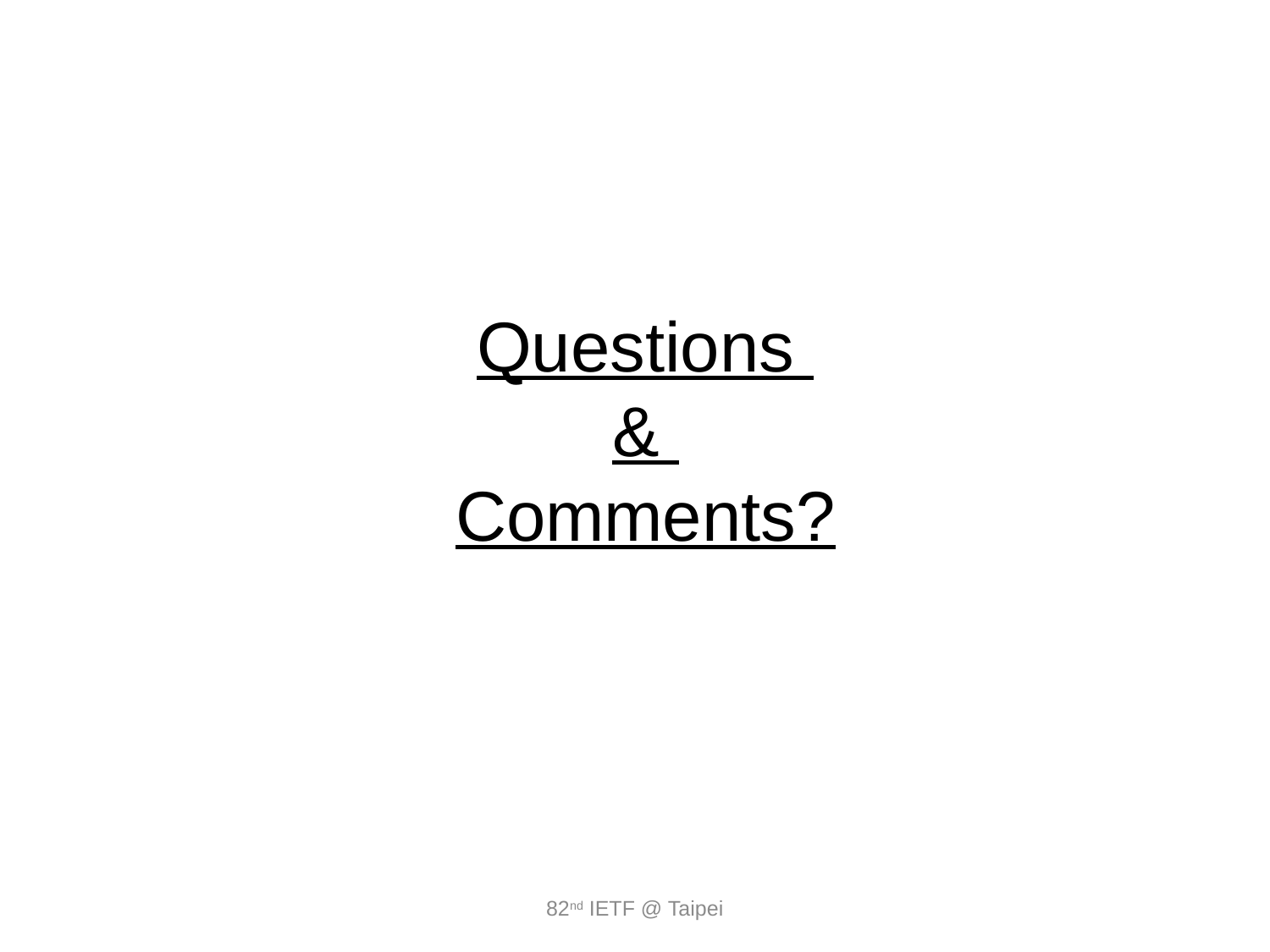

# Questions & Comments?
82nd IETF @ Taipei